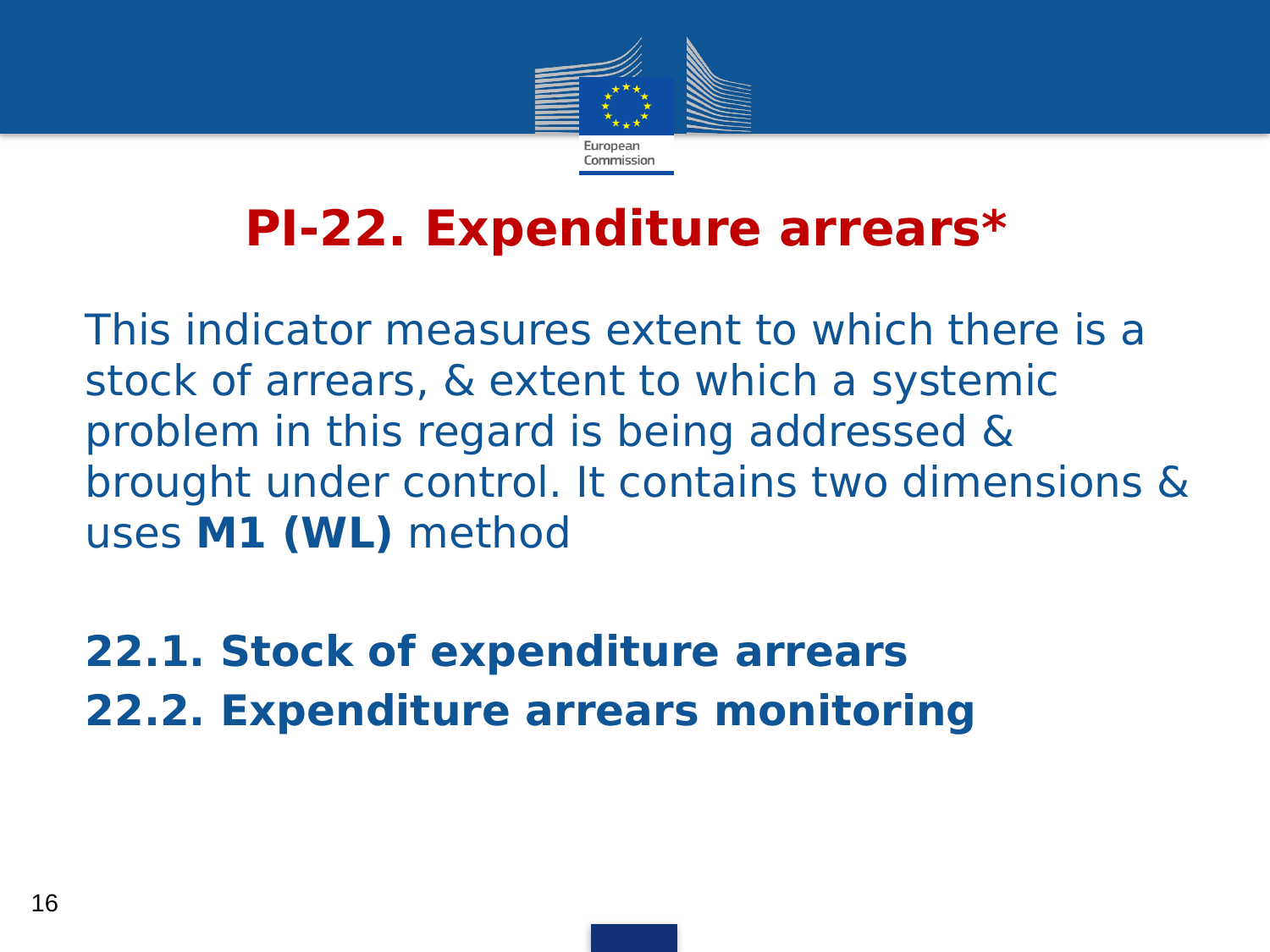

# PI-22. Expenditure arrears*
This indicator measures extent to which there is a stock of arrears, & extent to which a systemic problem in this regard is being addressed & brought under control. It contains two dimensions & uses M1 (WL) method

22.1. Stock of expenditure arrears
22.2. Expenditure arrears monitoring

16